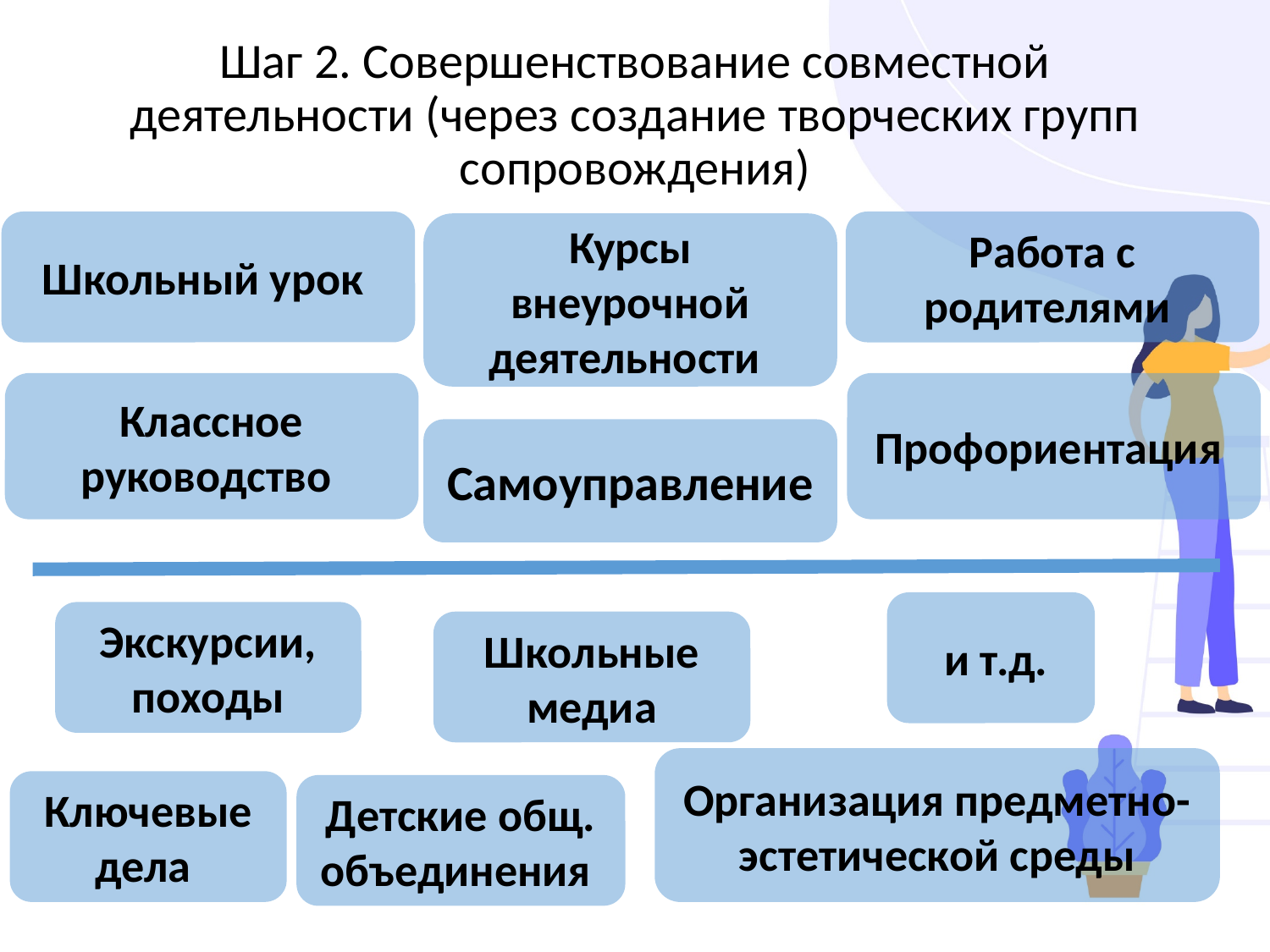

# Шаг 2. Совершенствование совместной деятельности (через создание творческих групп сопровождения)

Школьный урок
Работа с родителями
Курсы внеурочной деятельности
Классное руководство
Профориентация
Самоуправление
 и т.д.
Экскурсии, походы
Школьные медиа
Организация предметно-эстетической среды
Ключевые дела
Детские общ. объединения